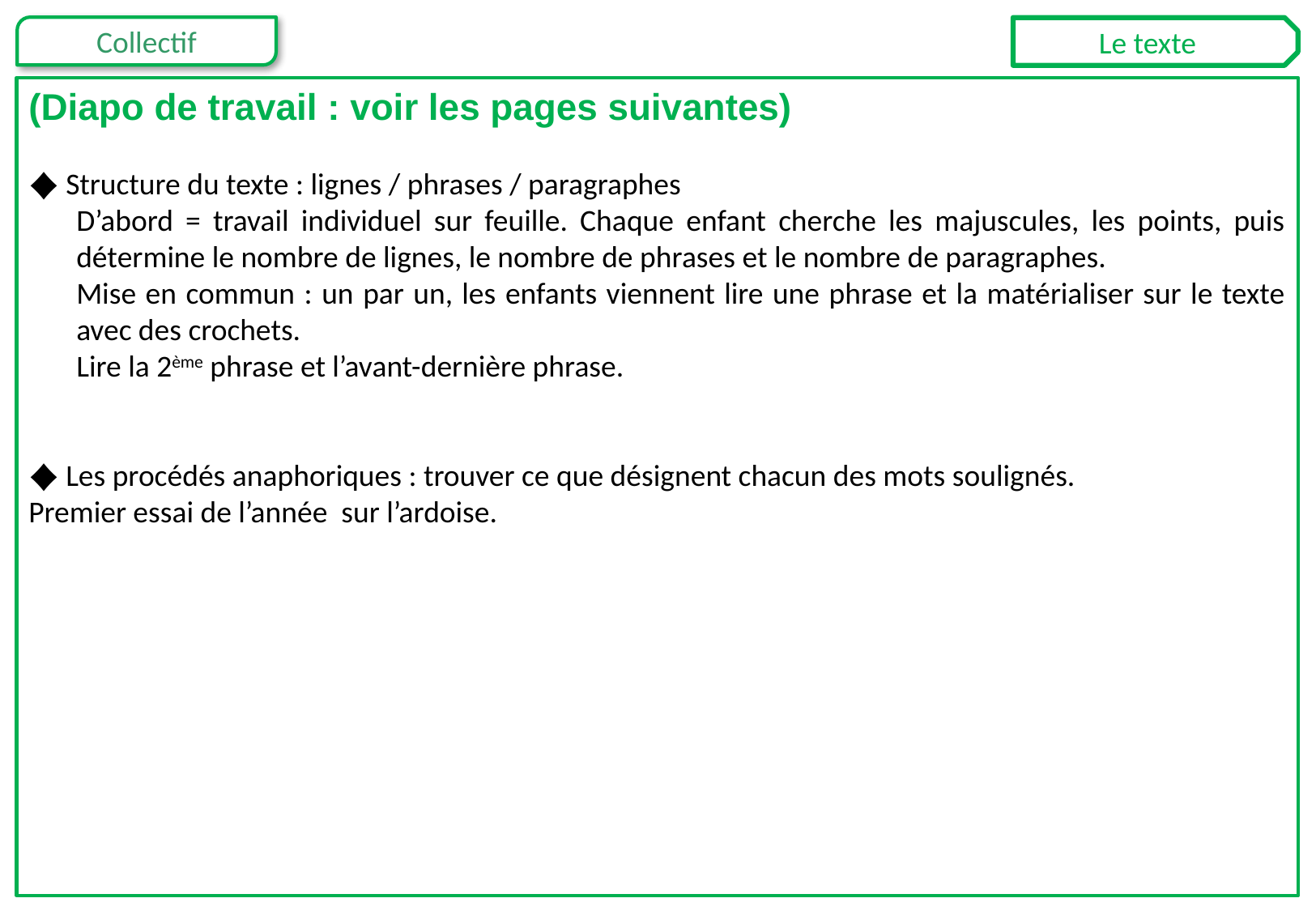

Le texte
(Diapo de travail : voir les pages suivantes)

♦ Structure du texte : lignes / phrases / paragraphes
D’abord = travail individuel sur feuille. Chaque enfant cherche les majuscules, les points, puis détermine le nombre de lignes, le nombre de phrases et le nombre de paragraphes.
Mise en commun : un par un, les enfants viennent lire une phrase et la matérialiser sur le texte avec des crochets.
Lire la 2ème phrase et l’avant-dernière phrase.

♦ Les procédés anaphoriques : trouver ce que désignent chacun des mots soulignés.
Premier essai de l’année  sur l’ardoise.